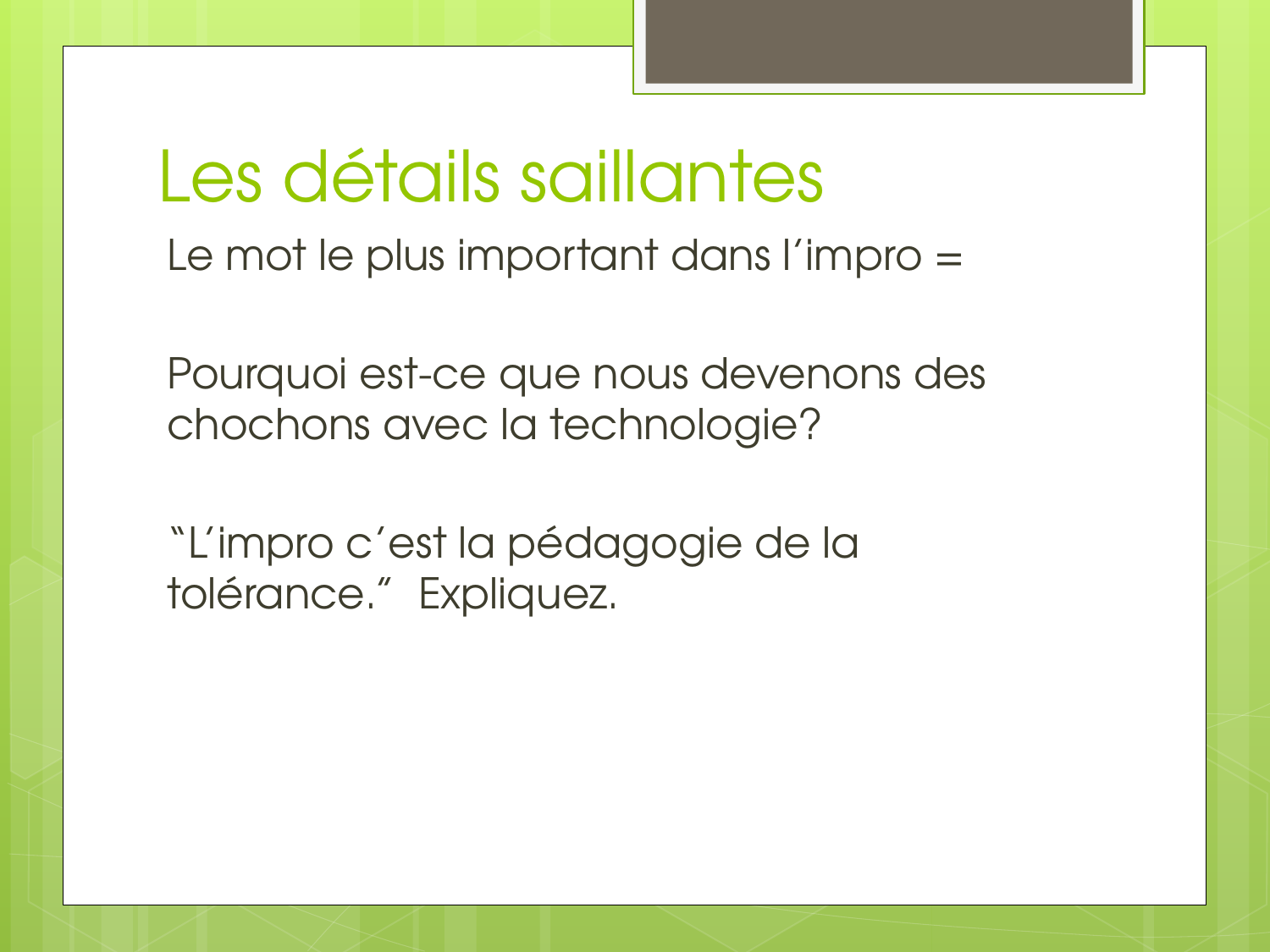

# Les détails saillantes
Le mot le plus important dans l’impro =

Pourquoi est-ce que nous devenons des chochons avec la technologie?

“L’impro c’est la pédagogie de la tolérance.”  Expliquez.